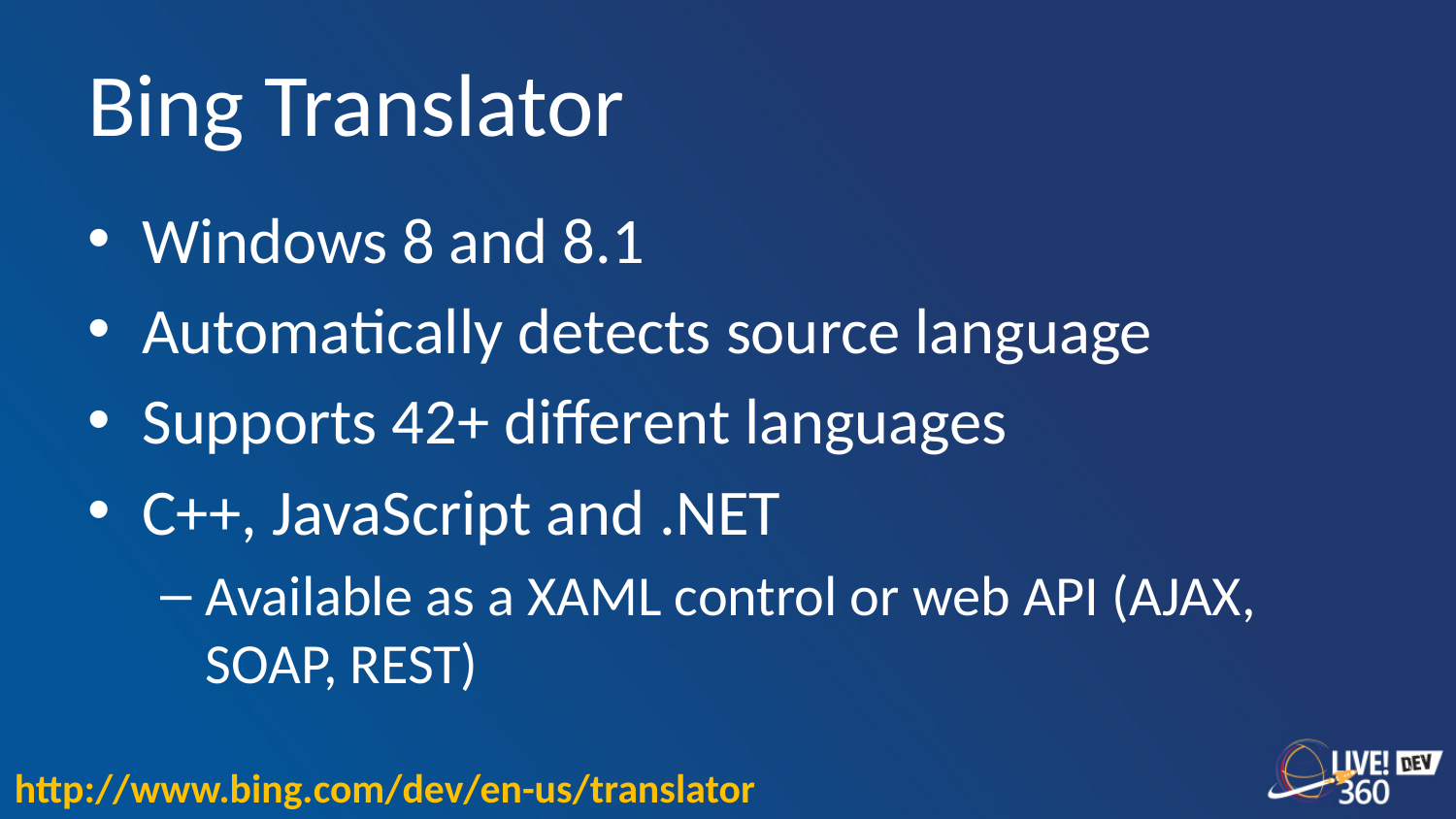

# Bing Translator
Windows 8 and 8.1
Automatically detects source language
Supports 42+ different languages
C++, JavaScript and .NET
Available as a XAML control or web API (AJAX, SOAP, REST)
http://www.bing.com/dev/en-us/translator